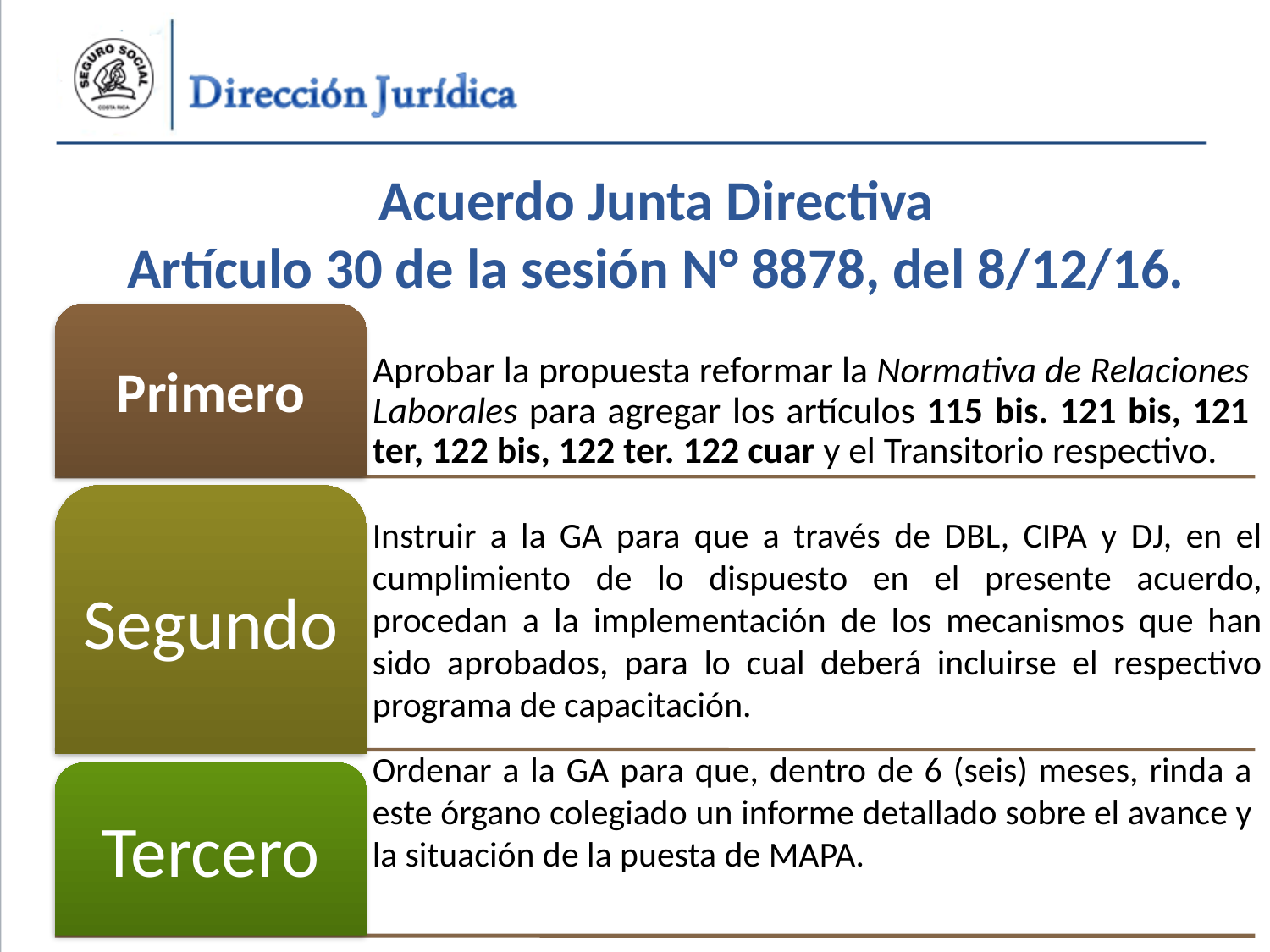

# Acuerdo Junta Directiva Artículo 30 de la sesión N° 8878, del 8/12/16.
Aprobar la propuesta reformar la Normativa de Relaciones Laborales para agregar los artículos 115 bis. 121 bis, 121 ter, 122 bis, 122 ter. 122 cuar y el Transitorio respectivo.
Primero
Segundo
Tercero
Instruir a la GA para que a través de DBL, CIPA y DJ, en el cumplimiento de lo dispuesto en el presente acuerdo, procedan a la implementación de los mecanismos que han sido aprobados, para lo cual deberá incluirse el respectivo programa de capacitación.
Ordenar a la GA para que, dentro de 6 (seis) meses, rinda a este órgano colegiado un informe detallado sobre el avance y la situación de la puesta de MAPA.